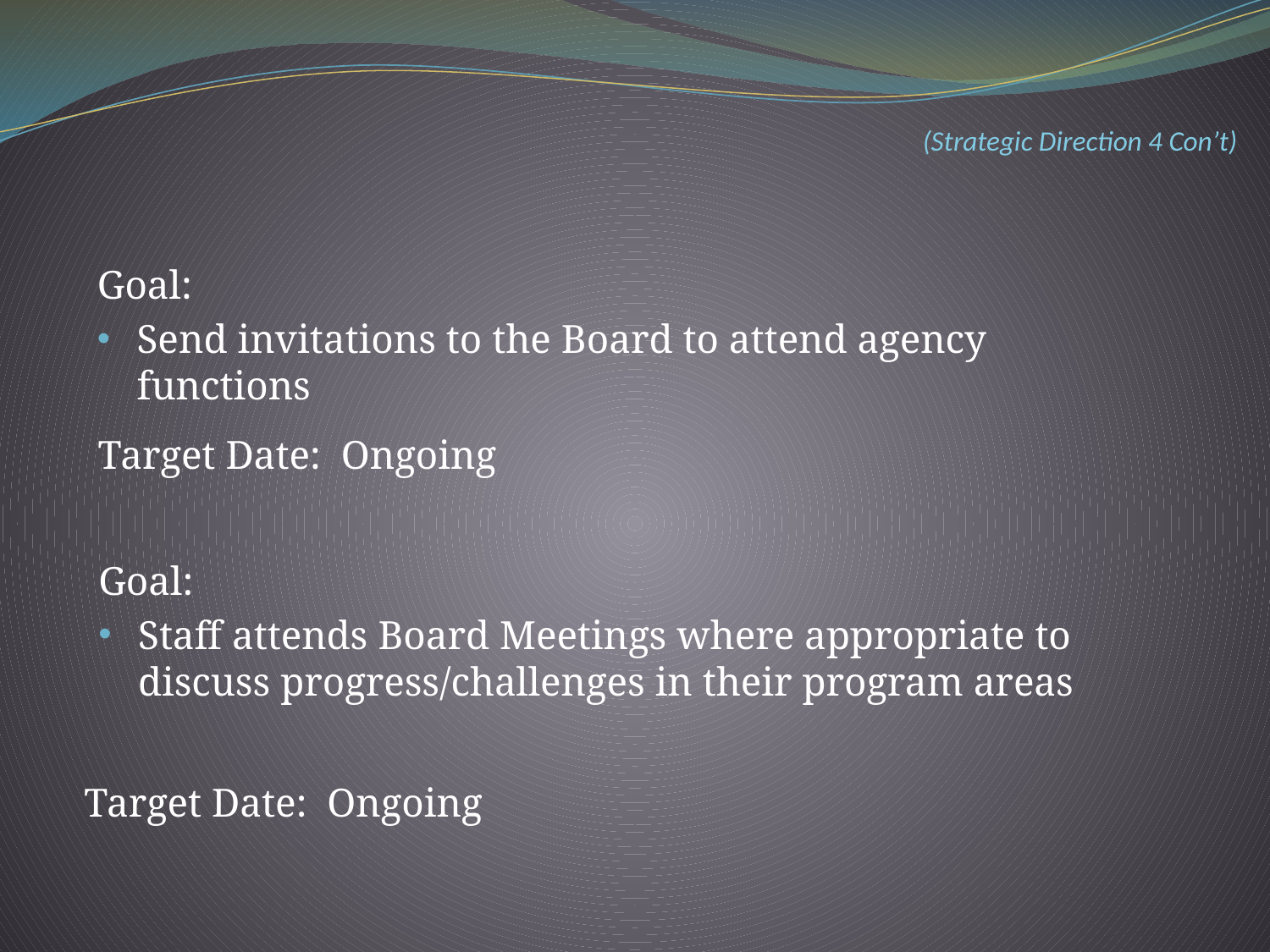

(Strategic Direction 4 Con’t)
Goal:
Send invitations to the Board to attend agency functions
Target Date:  Ongoing

Goal:
Staff attends Board Meetings where appropriate to discuss progress/challenges in their program areas
Target Date:  Ongoing